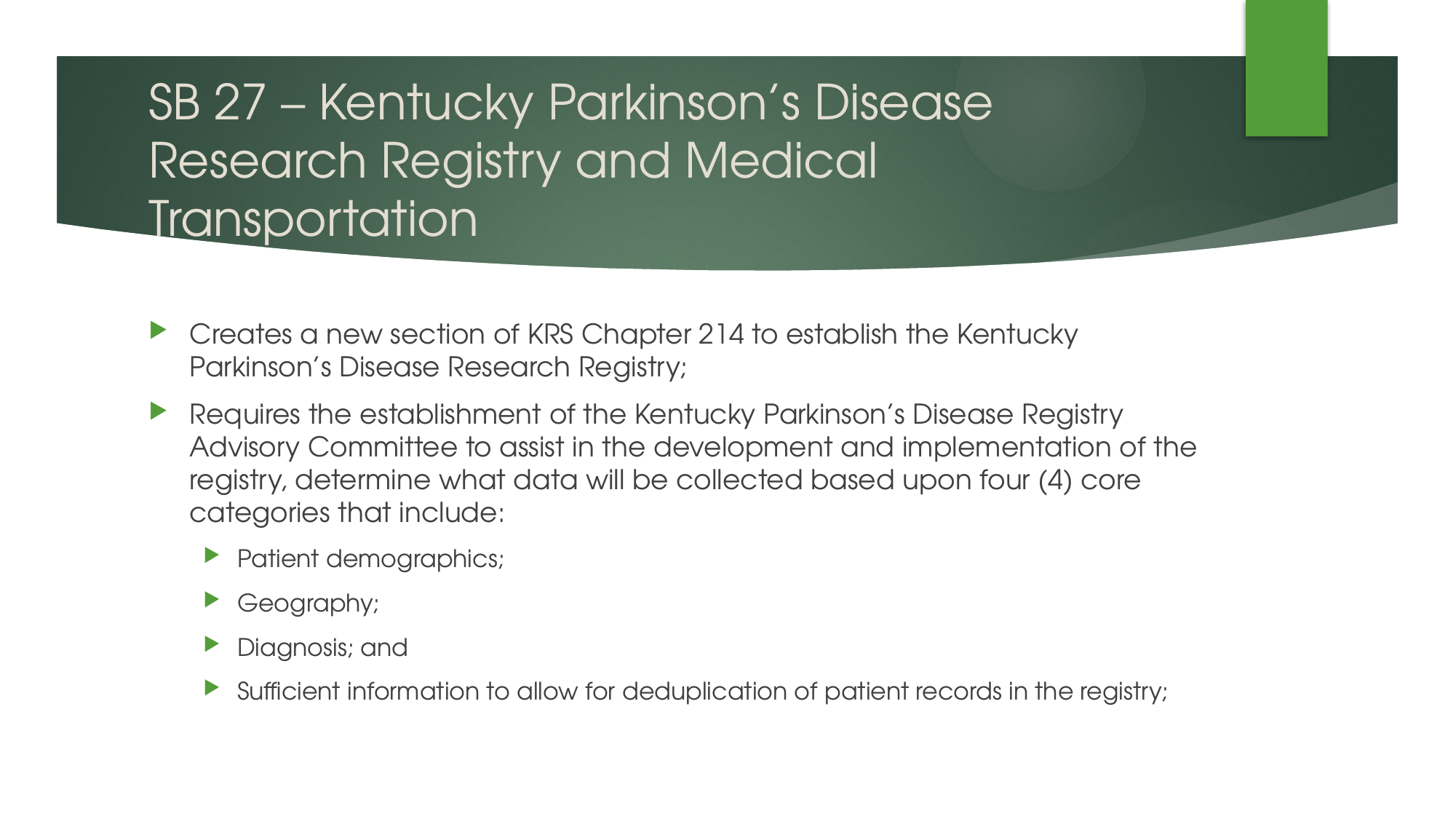

# SB 27 – Kentucky Parkinson’s Disease Research Registry and Medical Transportation
Creates a new section of KRS Chapter 214 to establish the Kentucky Parkinson’s Disease Research Registry;
Requires the establishment of the Kentucky Parkinson’s Disease Registry Advisory Committee to assist in the development and implementation of the registry, determine what data will be collected based upon four (4) core categories that include:
Patient demographics;
Geography;
Diagnosis; and
Sufficient information to allow for deduplication of patient records in the registry;